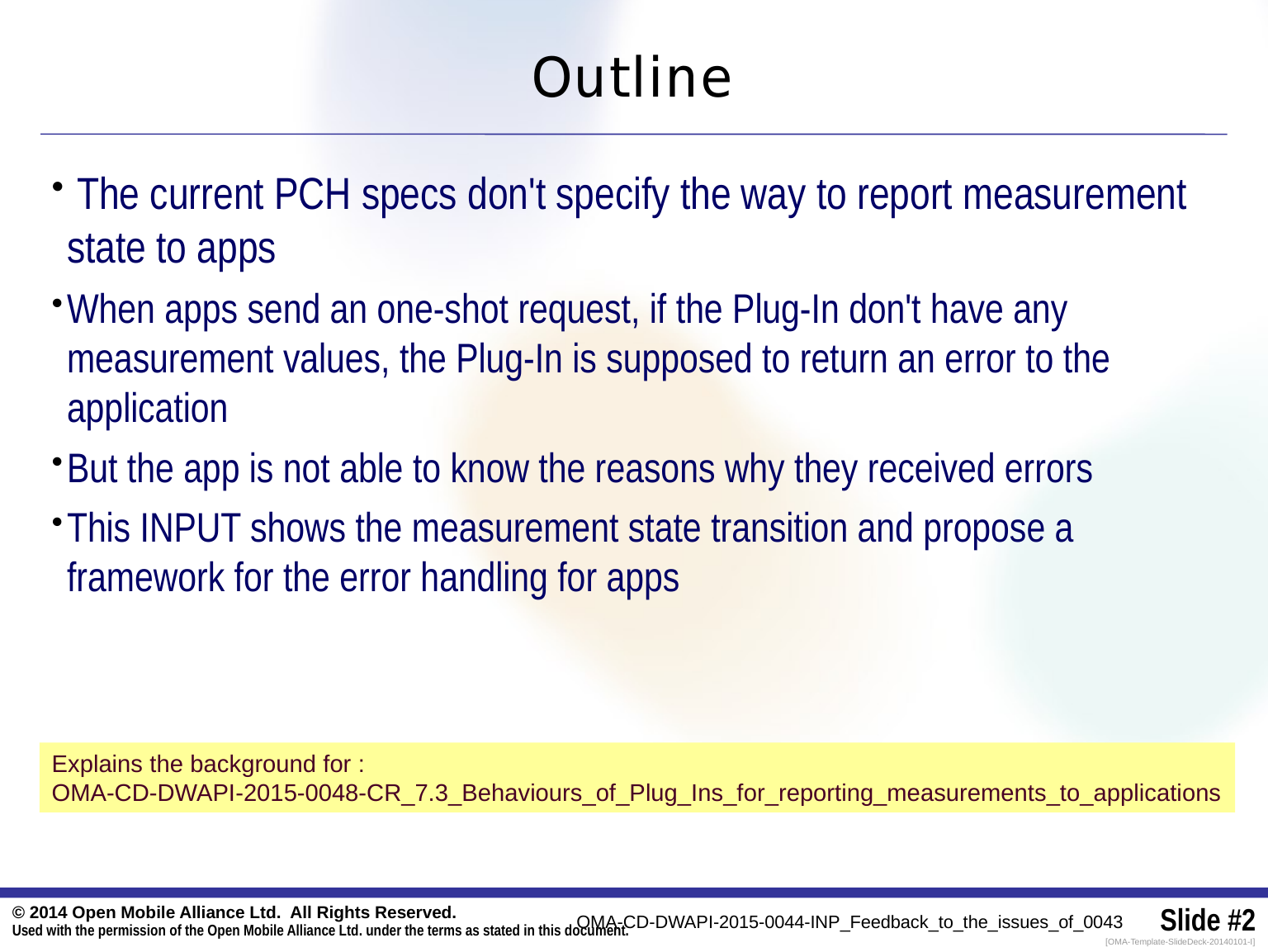

# Outline
 The current PCH specs don't specify the way to report measurement state to apps
When apps send an one-shot request, if the Plug-In don't have any measurement values, the Plug-In is supposed to return an error to the application
But the app is not able to know the reasons why they received errors
This INPUT shows the measurement state transition and propose a framework for the error handling for apps
Explains the background for :
OMA-CD-DWAPI-2015-0048-CR_7.3_Behaviours_of_Plug_Ins_for_reporting_measurements_to_applications